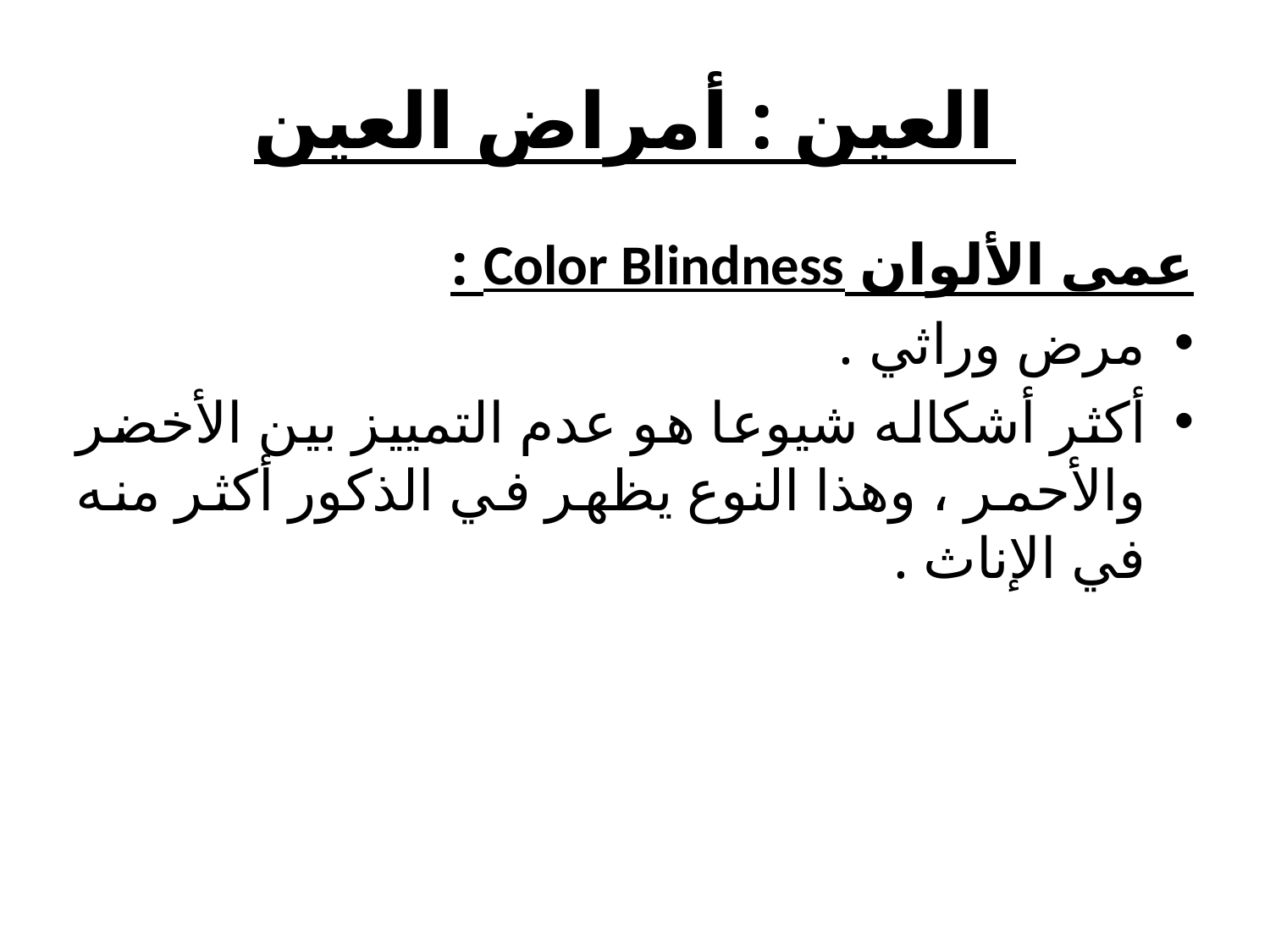

# العين : أمراض العين
عمى الألوان Color Blindness :
مرض وراثي .
أكثر أشكاله شيوعا هو عدم التمييز بين الأخضر والأحمر ، وهذا النوع يظهر في الذكور أكثر منه في الإناث .